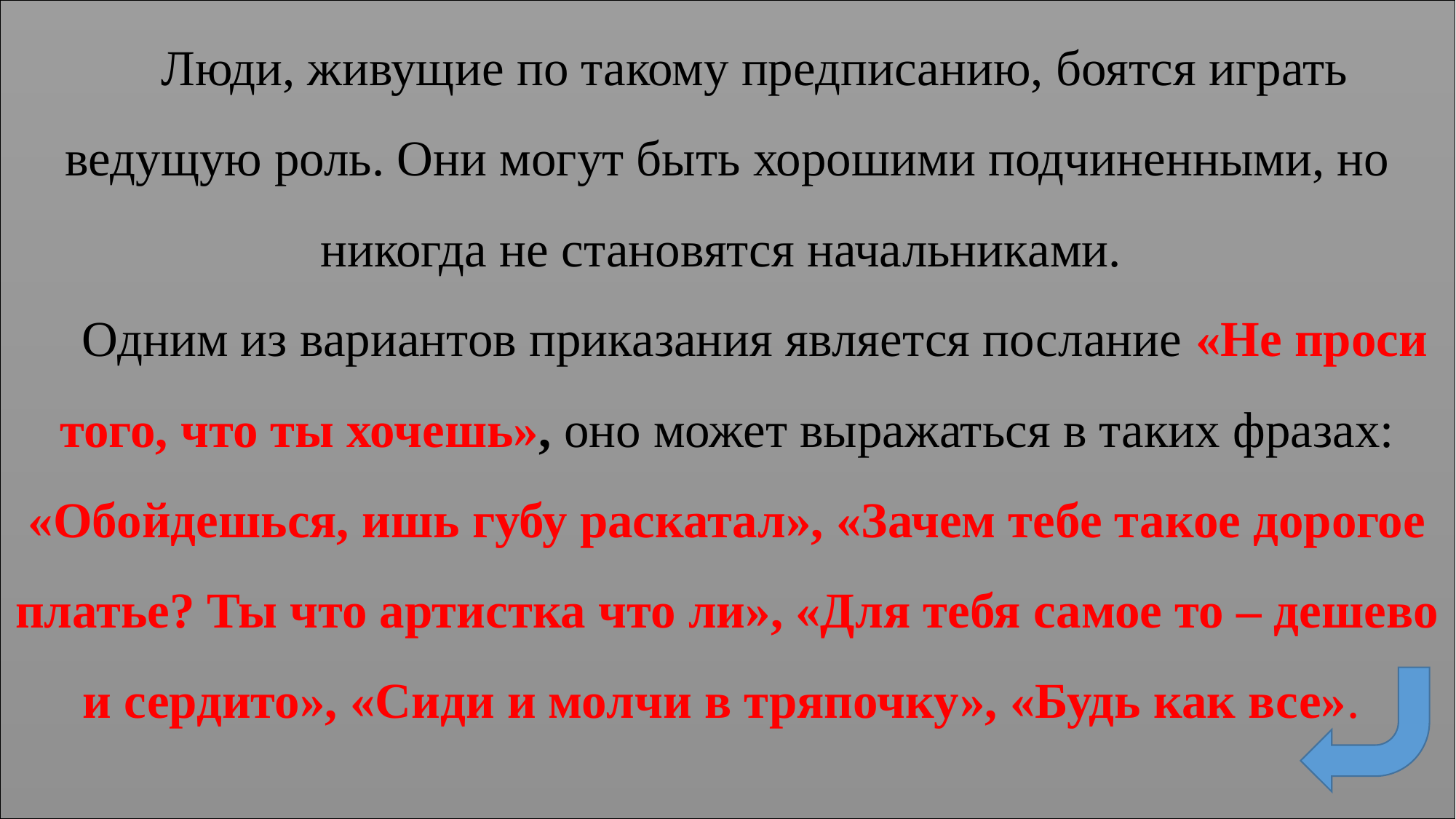

Люди, живущие по такому предписанию, боятся играть ведущую роль. Они могут быть хорошими подчиненными, но никогда не становятся начальниками.
Одним из вариантов приказания является послание «Не проси того, что ты хочешь», оно может выражаться в таких фразах: «Обойдешься, ишь губу раскатал», «Зачем тебе такое дорогое платье? Ты что артистка что ли», «Для тебя самое то – дешево и сердито», «Сиди и молчи в тряпочку», «Будь как все».